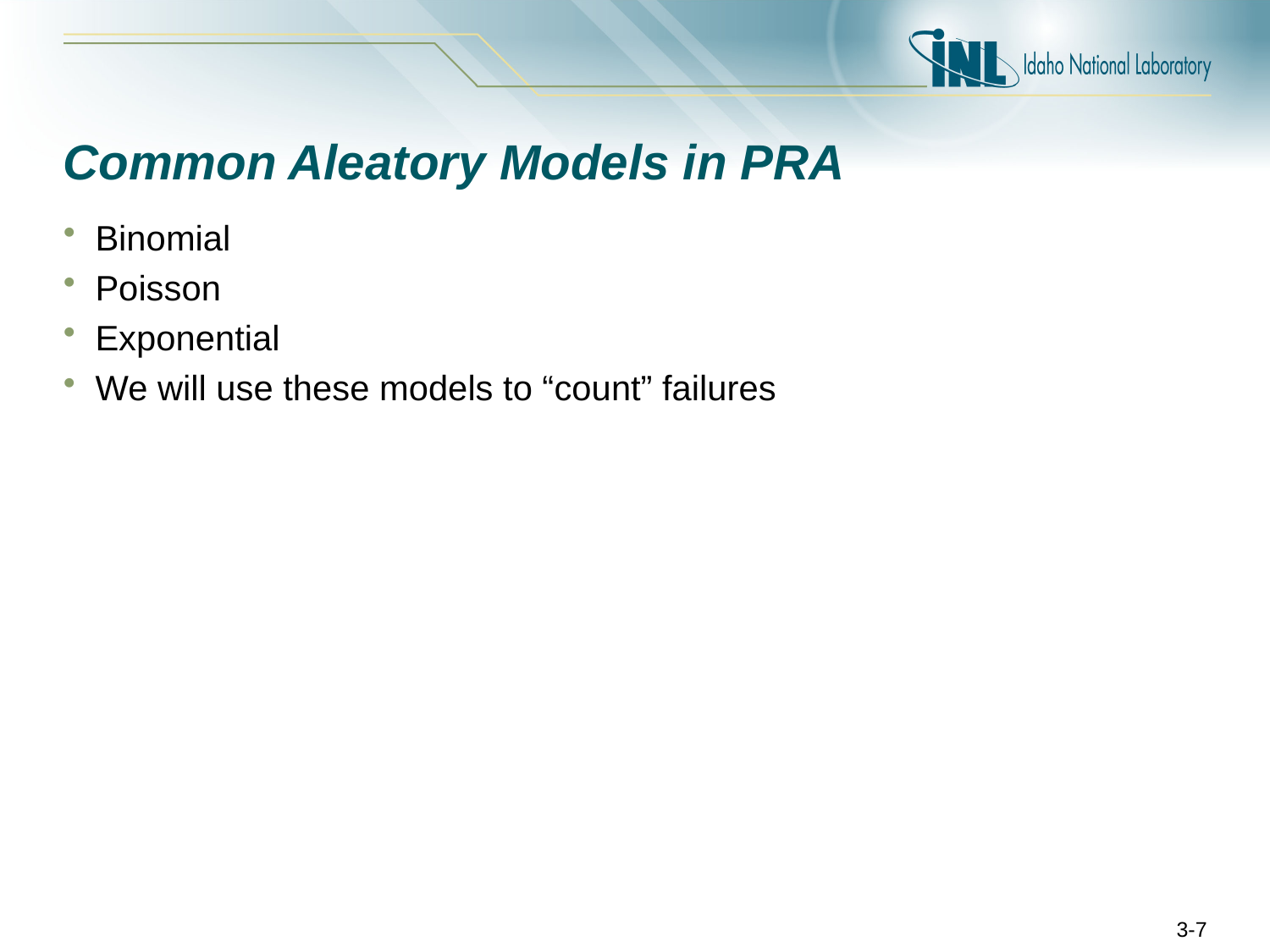

# Common Aleatory Models in PRA
Binomial
Poisson
Exponential
We will use these models to “count” failures
3-7